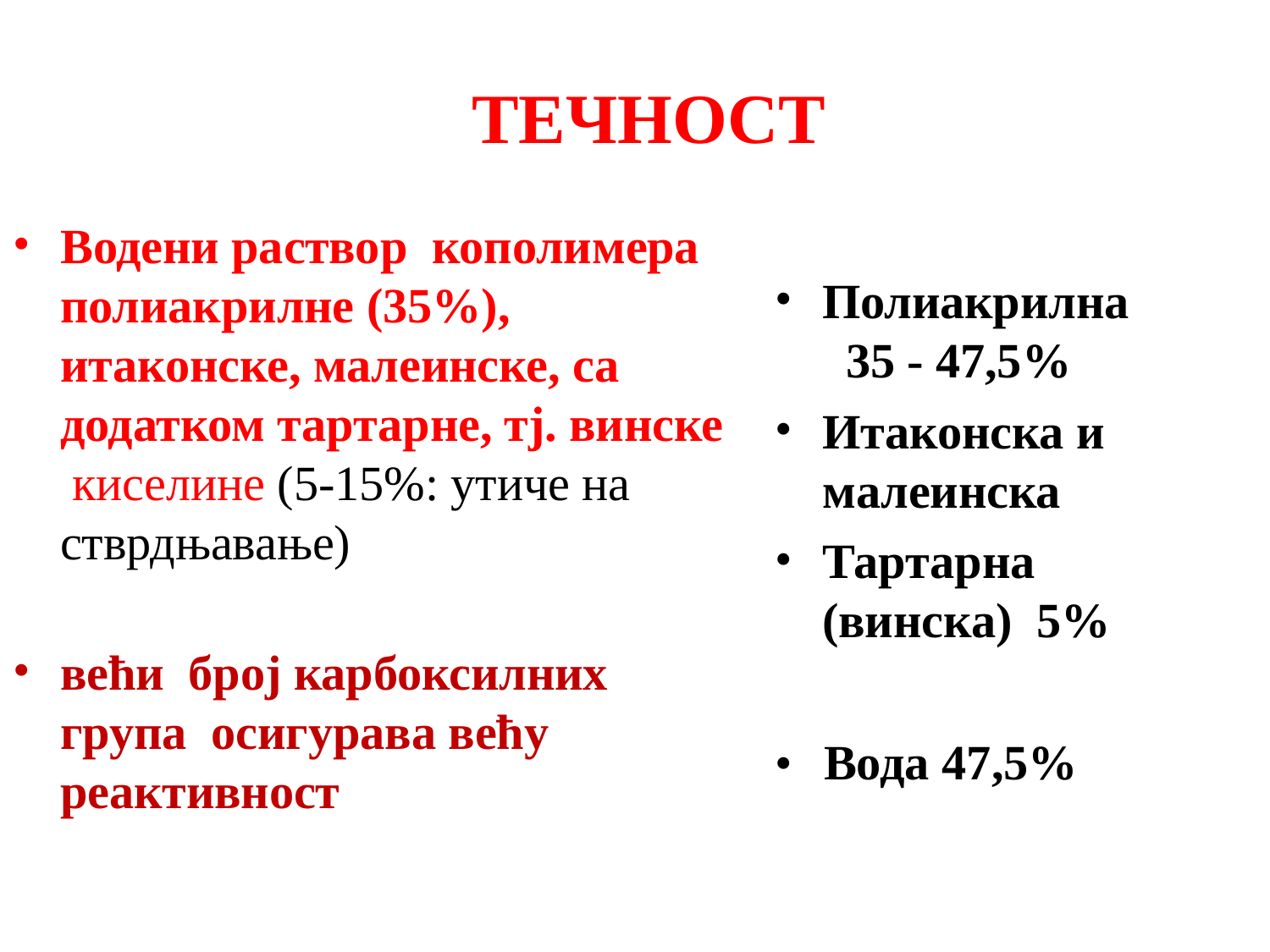

# ТЕЧНОСТ
Водени раствор  кополимера полиакрилне (35%),  итаконске, малеинске, са  додатком тартарне, тј. винске  киселине (5-15%: утиче на стврдњавање)

већи  број карбоксилних група  осигурава већу реактивност
Полиакрилна
      35 - 47,5%
Итаконска и  малеинска
Тартарна (винска)  5%

•	Вода 47,5%